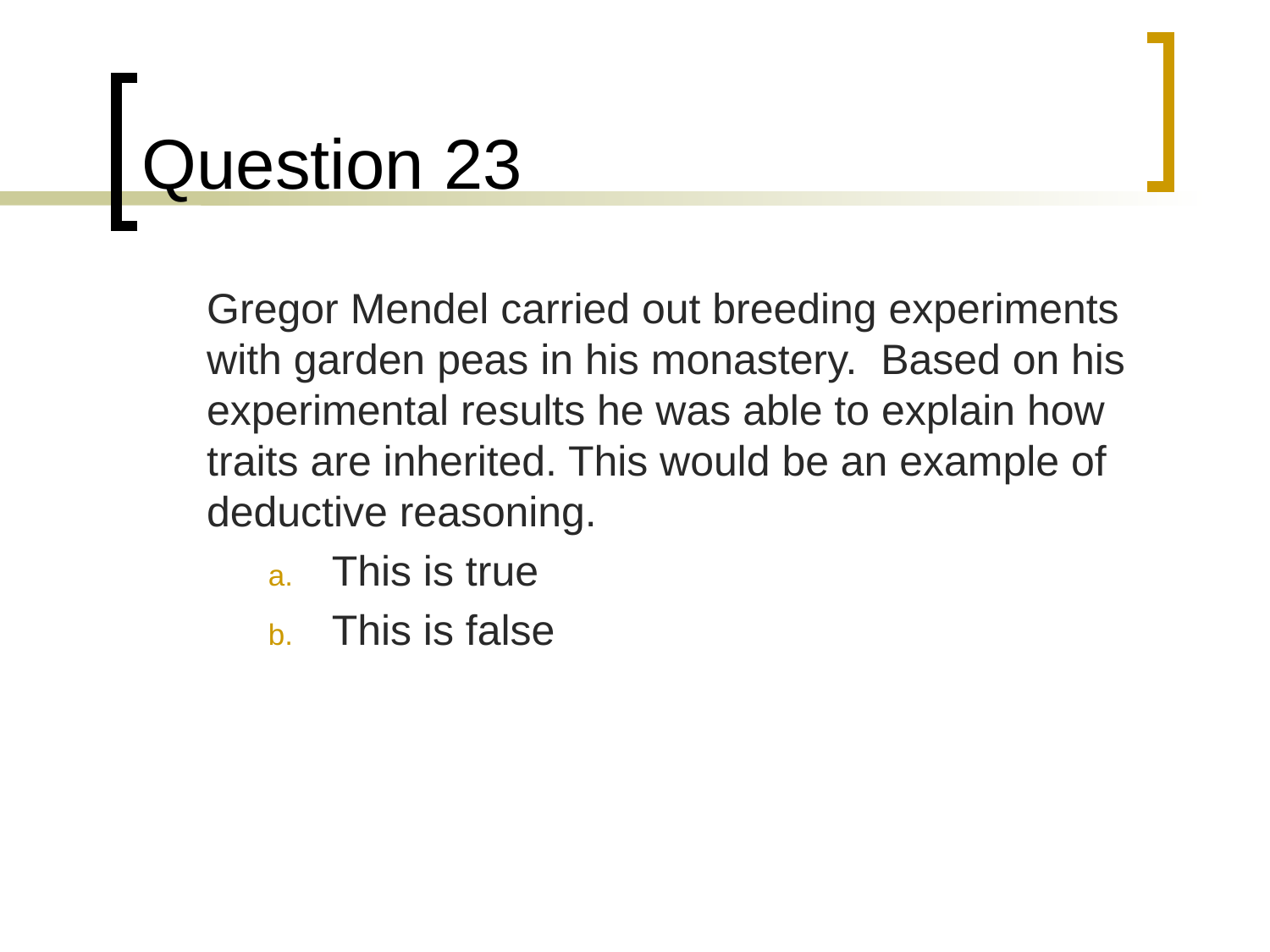

# Question 23
	Gregor Mendel carried out breeding experiments with garden peas in his monastery.  Based on his experimental results he was able to explain how traits are inherited. This would be an example of deductive reasoning.
This is true
This is false